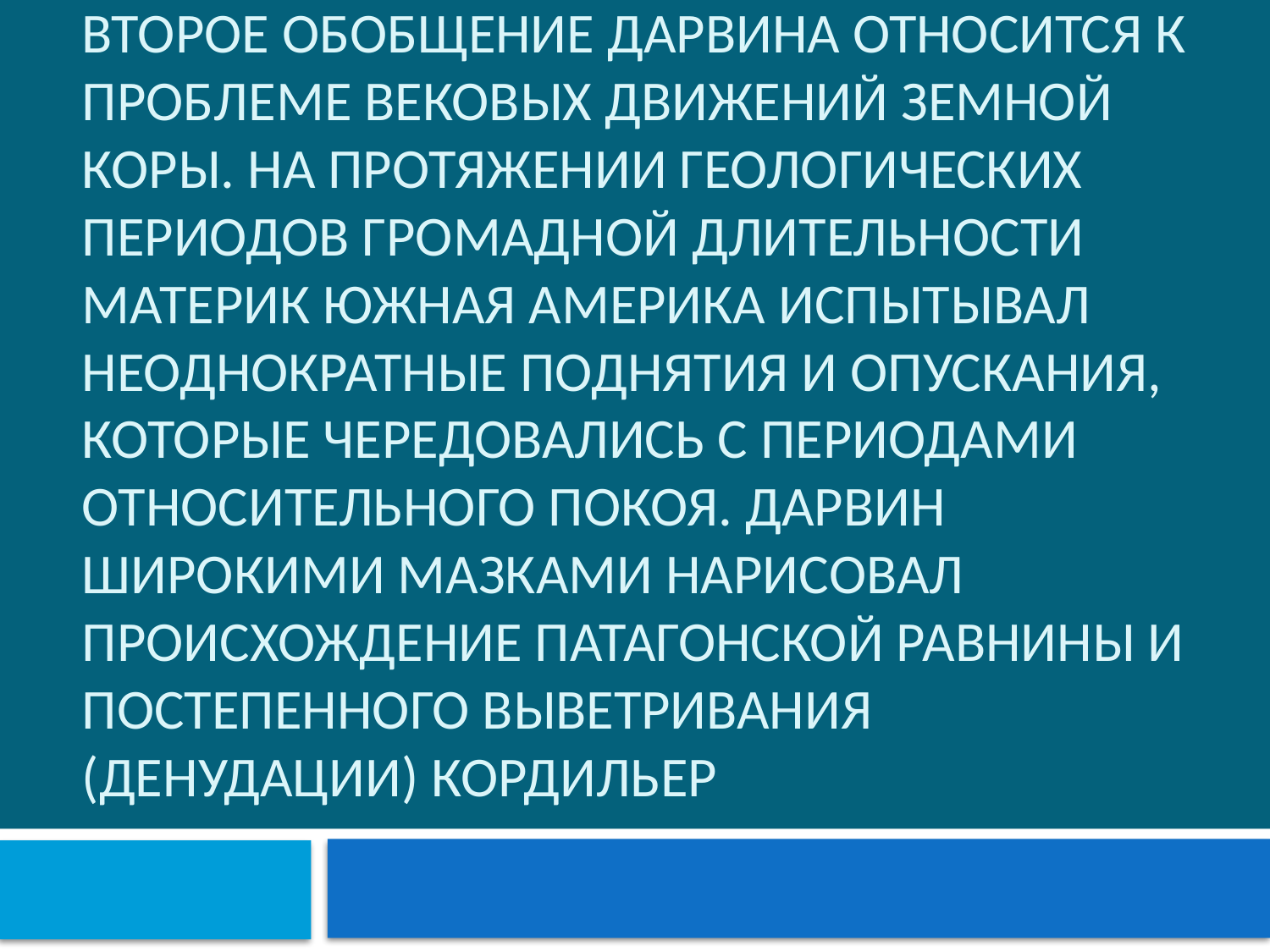

# Второе обобщение Дарвина относится к проблеме вековых движений земной коры. На протяжении геологических периодов громадной длительности материк Южная Америка испытывал неоднократные поднятия и опускания, которые чередовались с периодами относительного покоя. Дарвин широкими мазками нарисовал происхождение Патагонской равнины и постепенного выветривания (денудации) КОРДИЛЬЕР